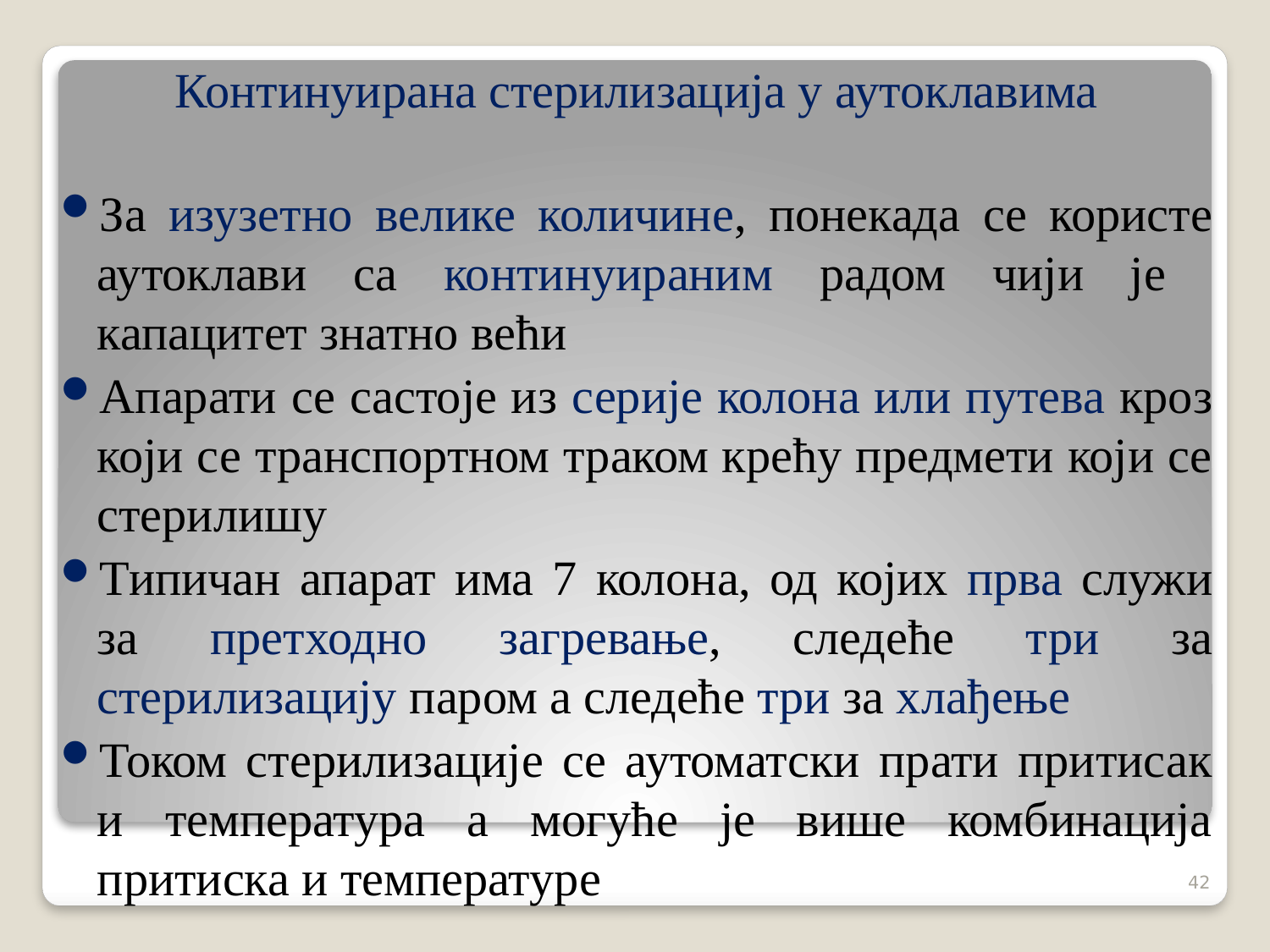

Континуирана стерилизација у аутоклавима
За изузетно велике количине, понекада се користе аутоклави са континуираним радом чији је  капацитет знатно већи
Апарати се састоје из серије колона или путева кроз који се транспортном траком крећу предмети који се стерилишу
Типичан апарат има 7 колона, од којих прва служи за претходно загревање, следеће три за стерилизацију паром а следеће три за хлађење
Током стерилизације се аутоматски прати притисак и температура а могуће је више комбинација притиска и температуре
42